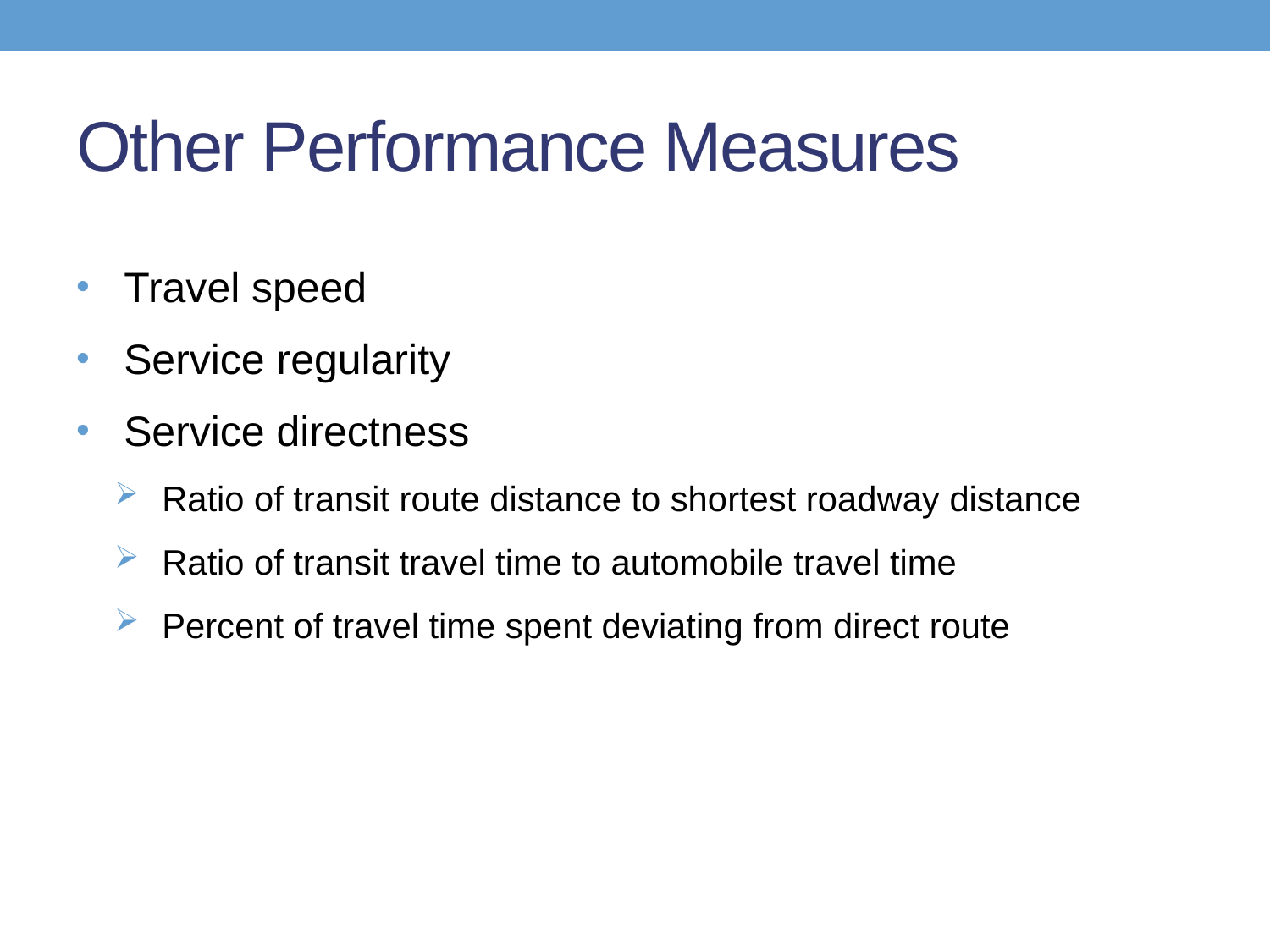

# Other Performance Measures
Travel speed
Service regularity
Service directness
Ratio of transit route distance to shortest roadway distance
Ratio of transit travel time to automobile travel time
Percent of travel time spent deviating from direct route